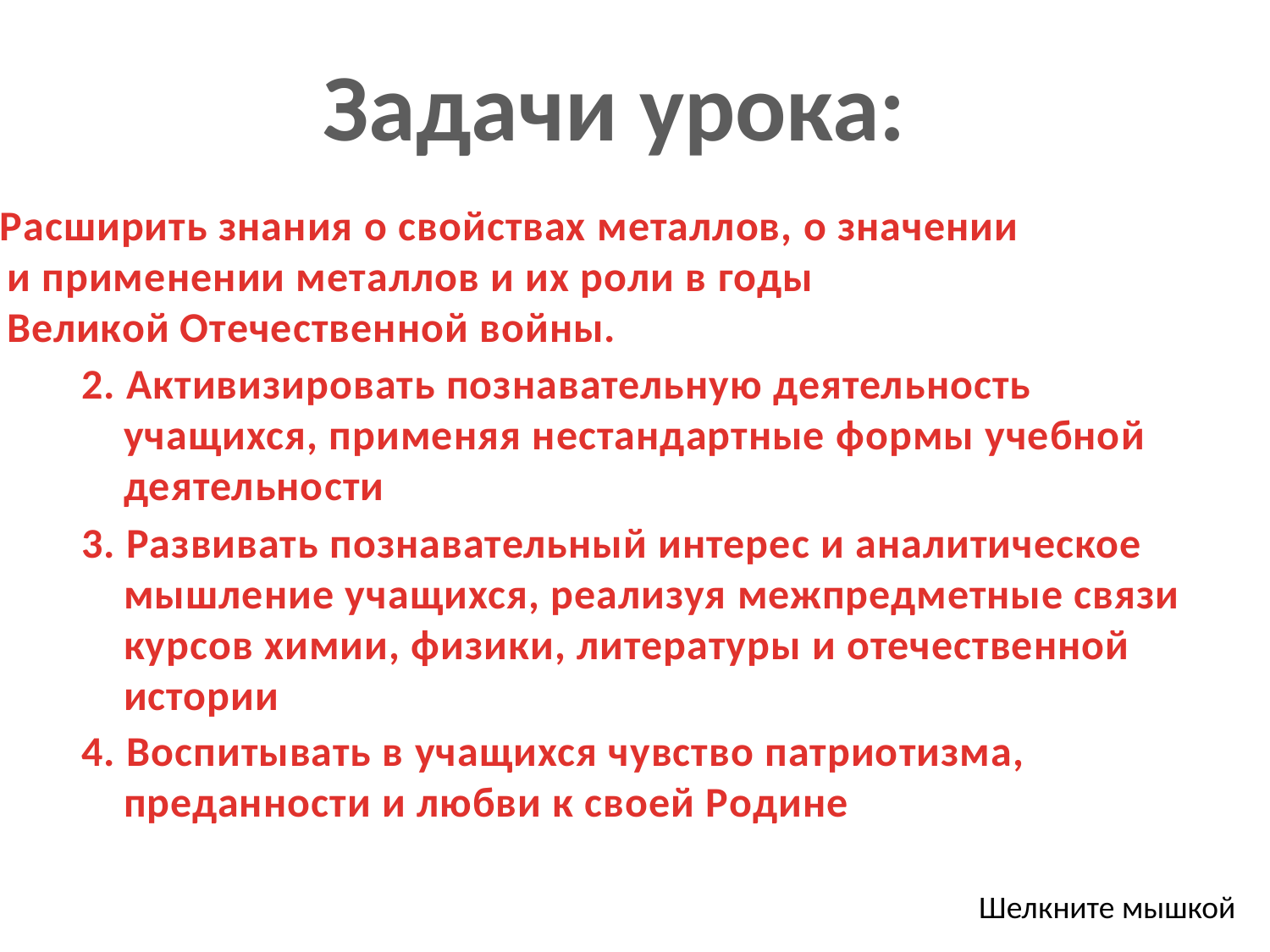

Задачи урока:
1. Расширить знания о свойствах металлов, о значении
     и применении металлов и их роли в годы
     Великой Отечественной войны.
2. Активизировать познавательную деятельность
    учащихся, применяя нестандартные формы учебной
    деятельности
3. Развивать познавательный интерес и аналитическое
    мышление учащихся, реализуя межпредметные связи
    курсов химии, физики, литературы и отечественной
    истории
4. Воспитывать в учащихся чувство патриотизма,
    преданности и любви к своей Родине
Шелкните мышкой